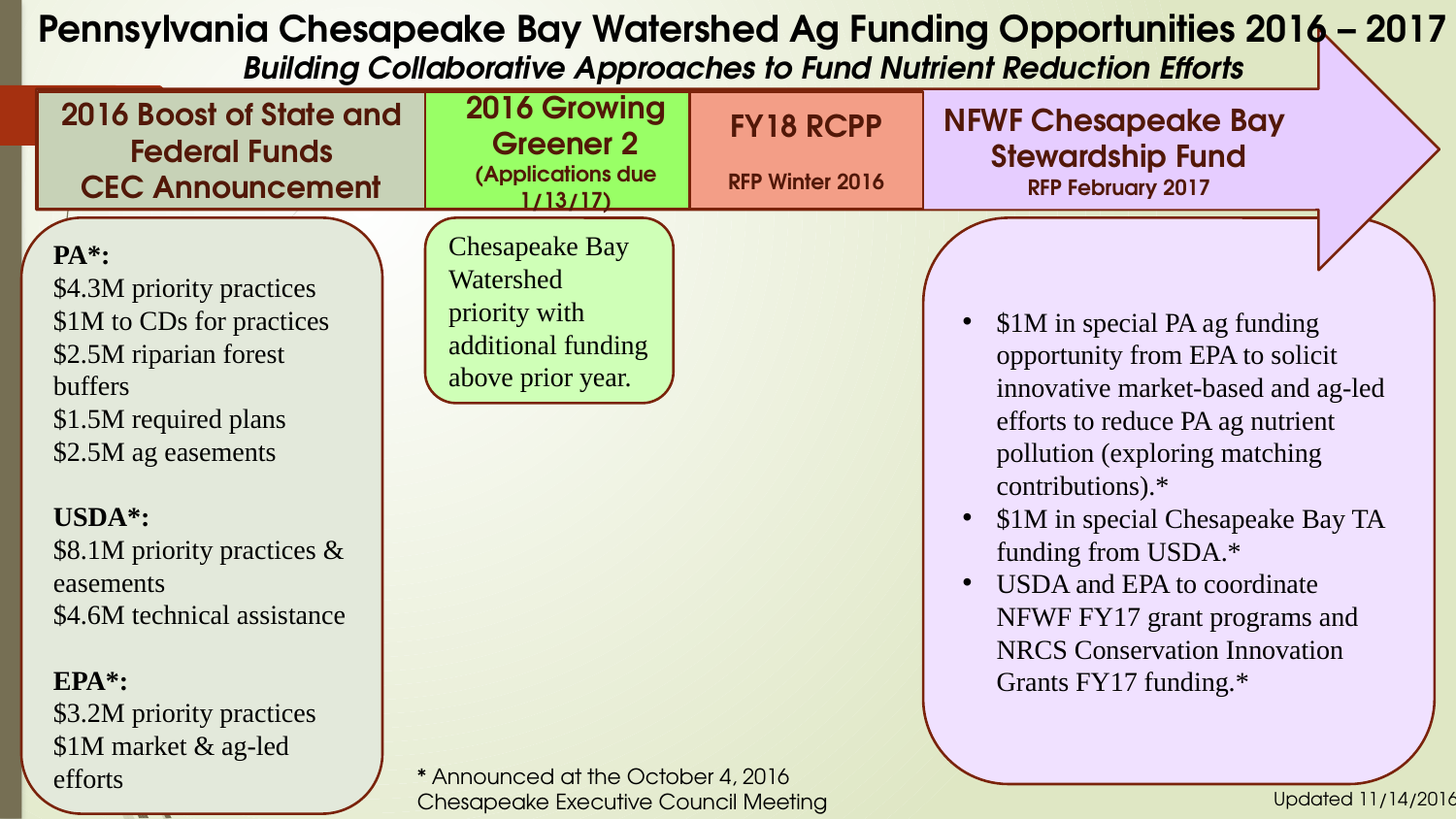

Pennsylvania Chesapeake Bay Watershed Ag Funding Opportunities 2016 – 2017
Building Collaborative Approaches to Fund Nutrient Reduction Efforts

2016 Boost of State and Federal Funds
CEC Announcement
2016 Growing Greener 2
(Applications due 1/13/17)
FY18 RCPP

RFP Winter 2016
NFWF Chesapeake Bay
Stewardship Fund
RFP February 2017
Chesapeake Bay Watershed priority with additional funding above prior year.

PA*:
$4.3M priority practices
$1M to CDs for practices
$2.5M riparian forest buffers
$1.5M required plans
$2.5M ag easements

USDA*:
$8.1M priority practices & easements
$4.6M technical assistance

EPA*:
$3.2M priority practices
$1M market & ag-led efforts

$1M in special PA ag funding opportunity from EPA to solicit innovative market-based and ag-led efforts to reduce PA ag nutrient pollution (exploring matching contributions).*
$1M in special Chesapeake Bay TA funding from USDA.*
USDA and EPA to coordinate NFWF FY17 grant programs and NRCS Conservation Innovation Grants FY17 funding.*
* Announced at the October 4, 2016 Chesapeake Executive Council Meeting

Updated 11/14/2016